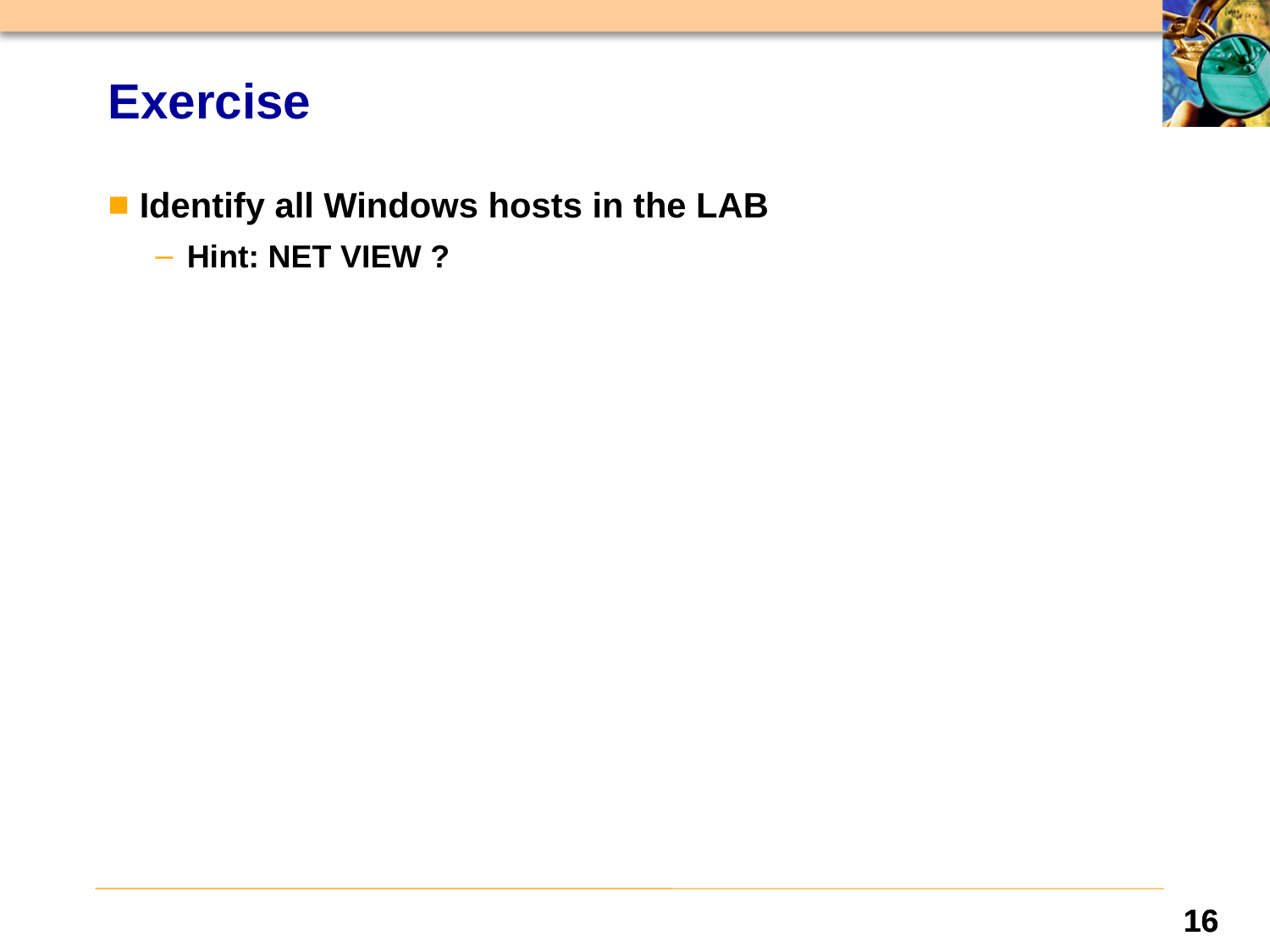

# Exercise
Identify all Windows hosts in the LAB
Hint: NET VIEW ?

16